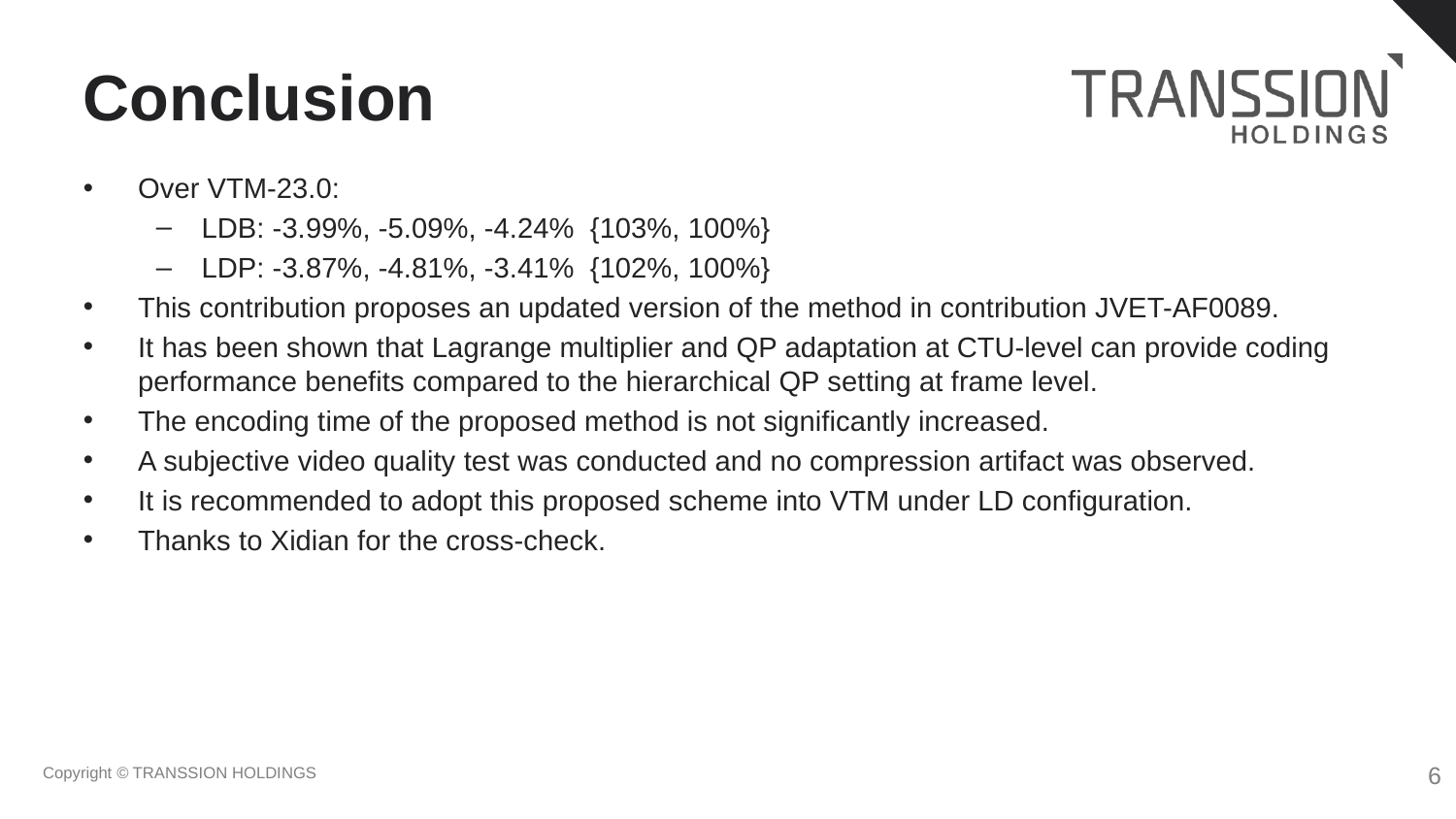

# Conclusion
Over VTM-23.0:
LDB: -3.99%, -5.09%, -4.24%  {103%, 100%}
LDP: -3.87%, -4.81%, -3.41%  {102%, 100%}
This contribution proposes an updated version of the method in contribution JVET-AF0089.
It has been shown that Lagrange multiplier and QP adaptation at CTU-level can provide coding performance benefits compared to the hierarchical QP setting at frame level.
The encoding time of the proposed method is not significantly increased.
A subjective video quality test was conducted and no compression artifact was observed.
It is recommended to adopt this proposed scheme into VTM under LD configuration.
Thanks to Xidian for the cross-check.

6